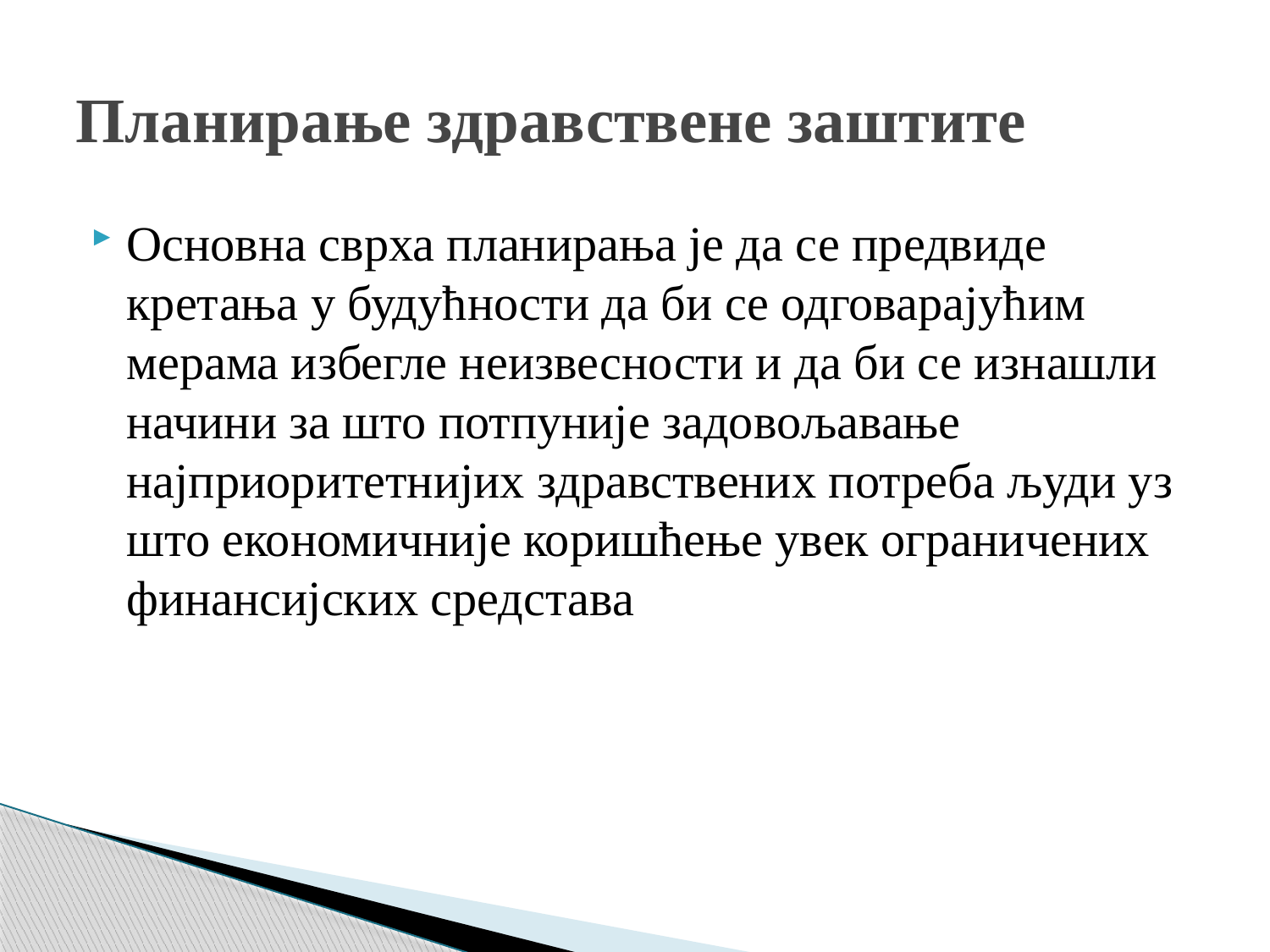

# Планирање здравствене заштите
Основна сврха планирања је да се предвиде кретања у будућности да би се одговарајућим мерама избегле неизвесности и да би се изнашли начини за што потпуније задовољавање најприоритетнијих здравствених потреба људи уз што економичније коришћење увек ограничених финансијских средстава